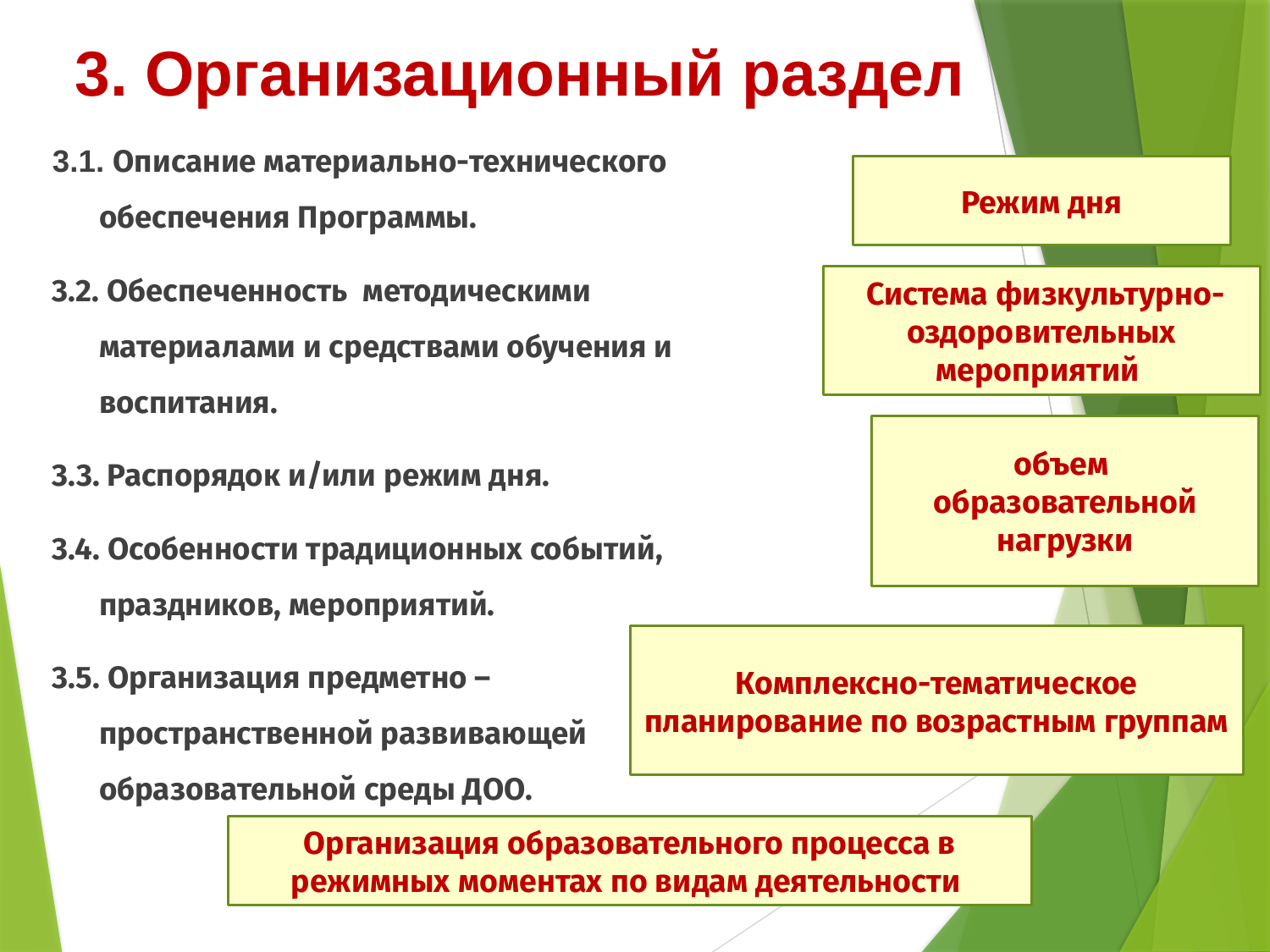

# 3. Организационный раздел
3.1. Описание материально-технического обеспечения Программы.
3.2. Обеспеченность  методическими материалами и средствами обучения и воспитания.
3.3. Распорядок и/или режим дня.
3.4. Особенности традиционных событий, праздников, мероприятий.
3.5. Организация предметно – пространственной развивающей образовательной среды ДОО.

Режим дня
 Система физкультурно-оздоровительных мероприятий
объем
образовательной нагрузки
Комплексно-тематическое планирование по возрастным группам
Организация образовательного процесса в режимных моментах по видам деятельности